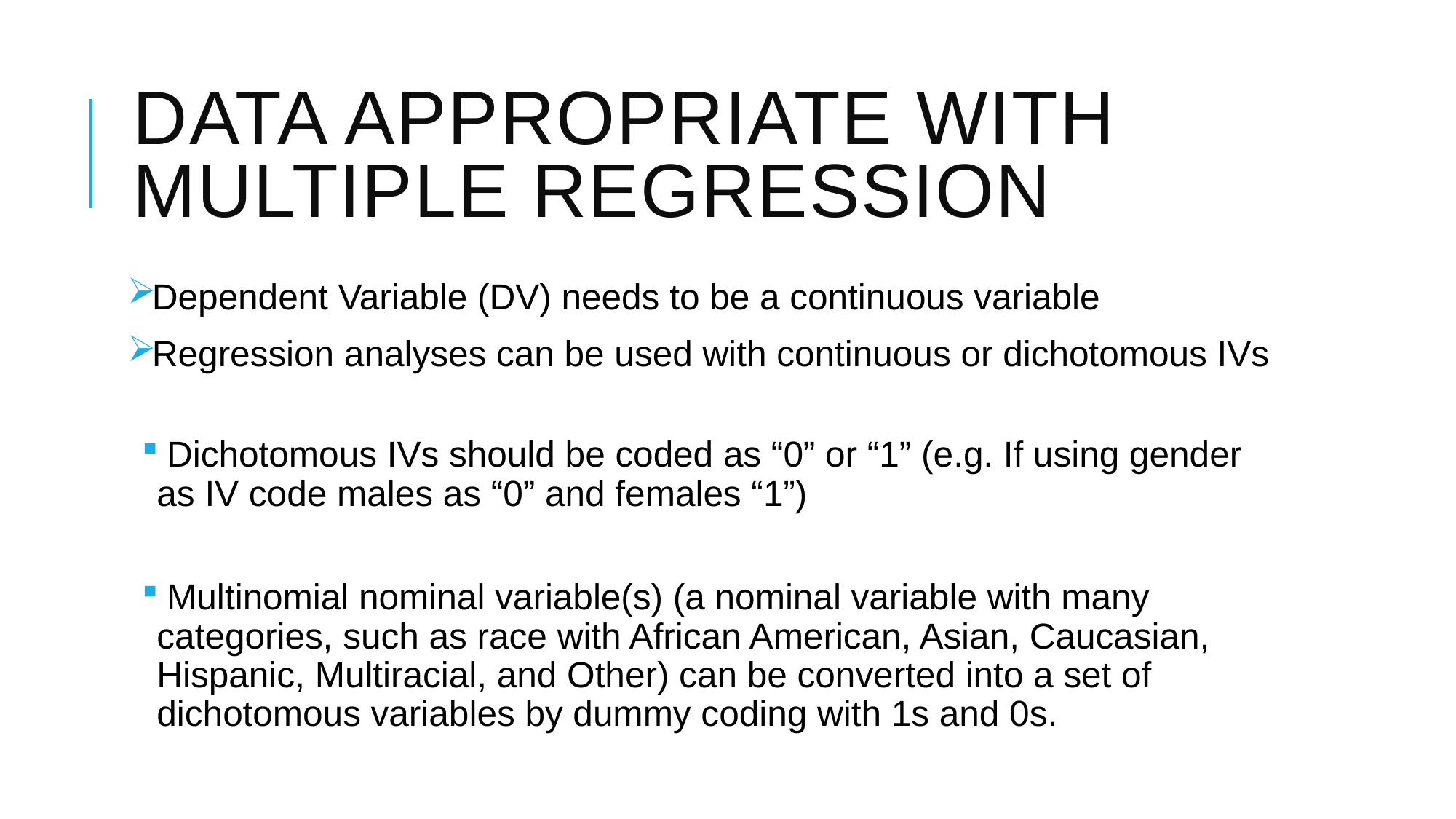

# Data appropriate with multiple regression
Dependent Variable (DV) needs to be a continuous variable
Regression analyses can be used with continuous or dichotomous IVs

 Dichotomous IVs should be coded as “0” or “1” (e.g. If using gender as IV code males as “0” and females “1”)

 Multinomial nominal variable(s) (a nominal variable with many categories, such as race with African American, Asian, Caucasian, Hispanic, Multiracial, and Other) can be converted into a set of dichotomous variables by dummy coding with 1s and 0s.